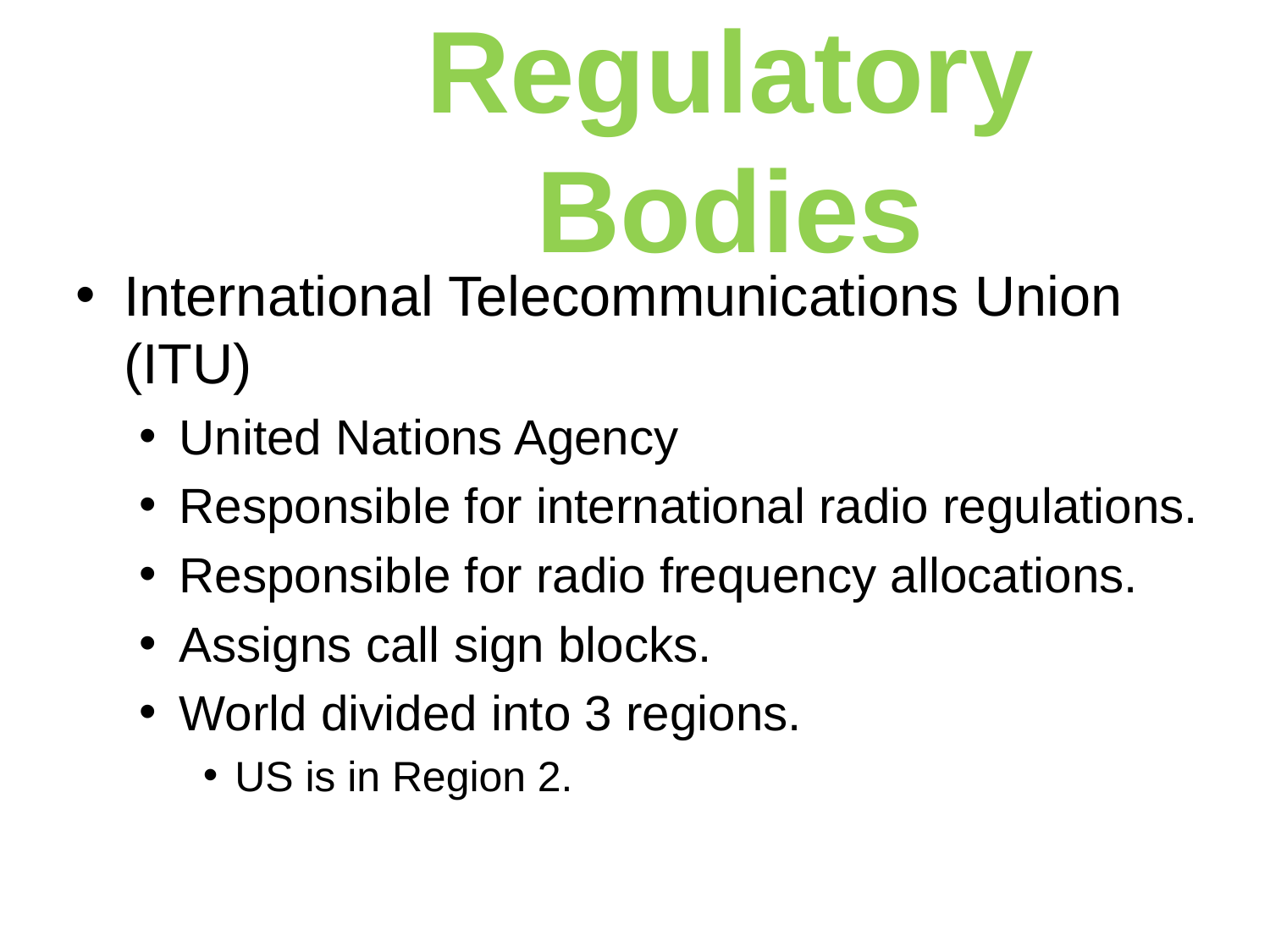

Regulatory Bodies
International Telecommunications Union (ITU)
United Nations Agency
Responsible for international radio regulations.
Responsible for radio frequency allocations.
Assigns call sign blocks.
World divided into 3 regions.
US is in Region 2.